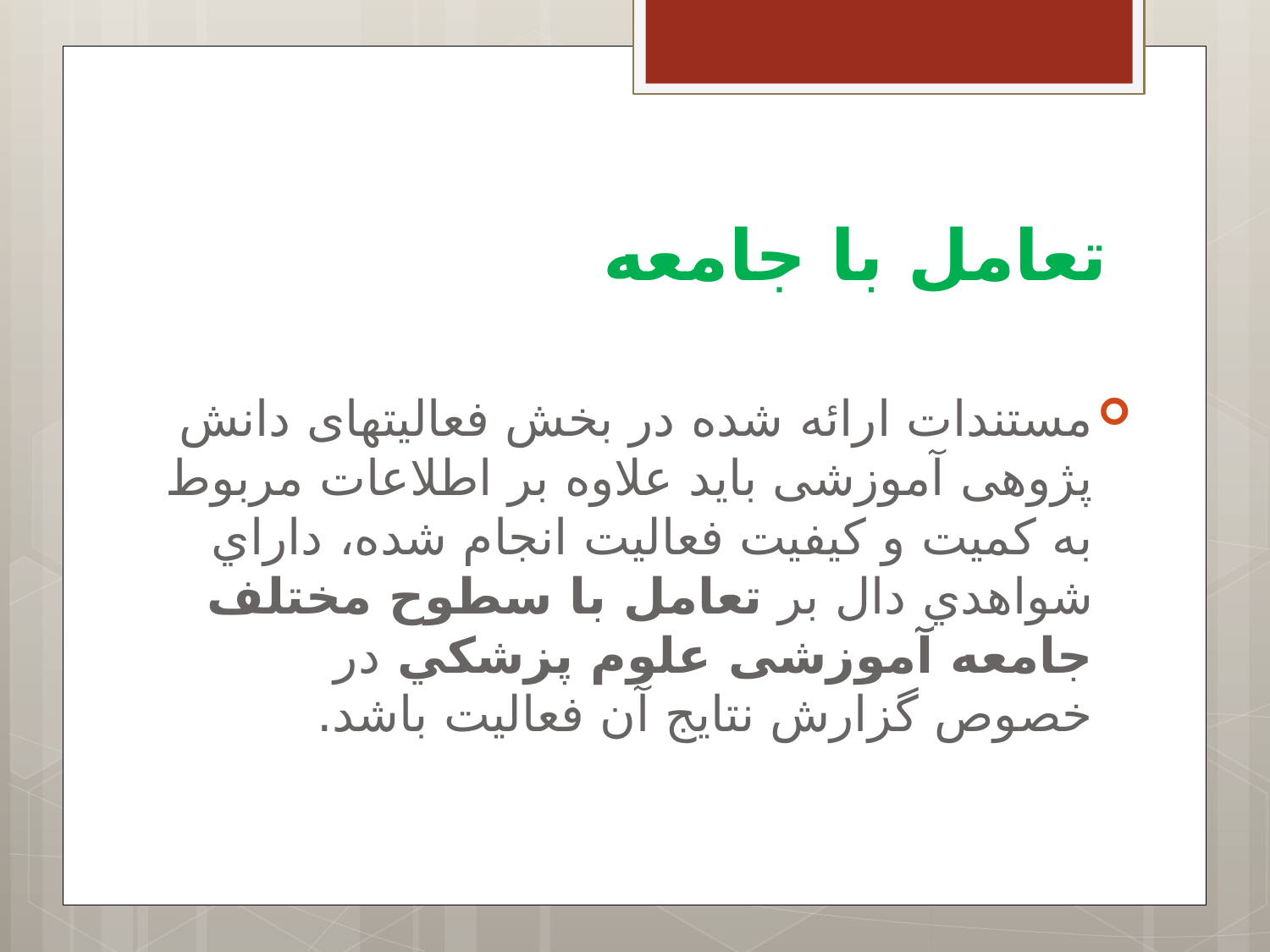

# تعامل با جامعه
مستندات ارائه شده در بخش فعالیتهای دانش پژوهی آموزشی بايد علاوه بر اطلاعات مربوط به کميت و کيفيت فعاليت انجام شده، داراي شواهدي دال بر تعامل با سطوح مختلف جامعه آموزشی علوم پزشکي در خصوص گزارش نتایج آن فعالیت باشد.